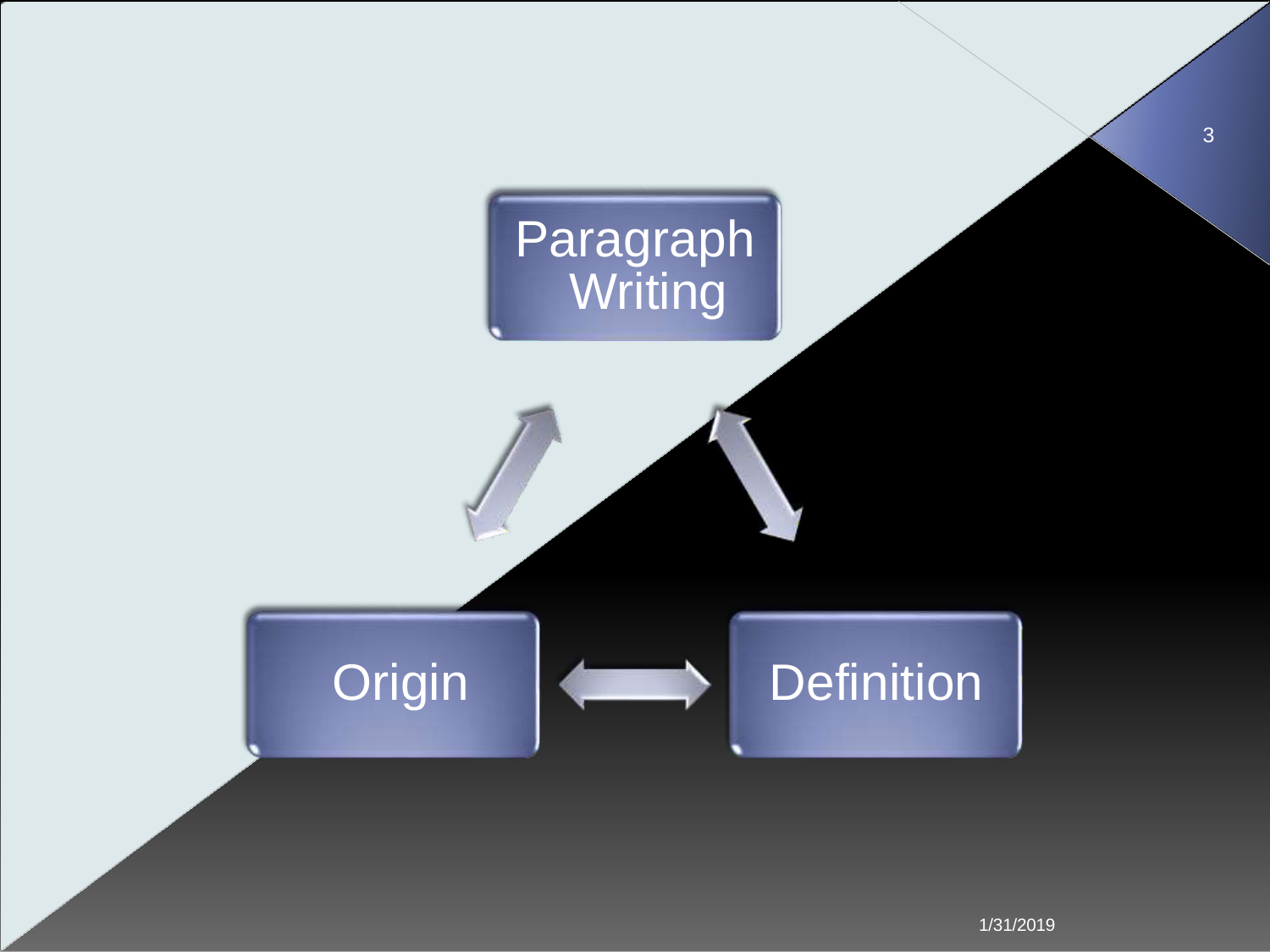

3

# Paragraph  Writing

Origin
Definition
1/31/2019